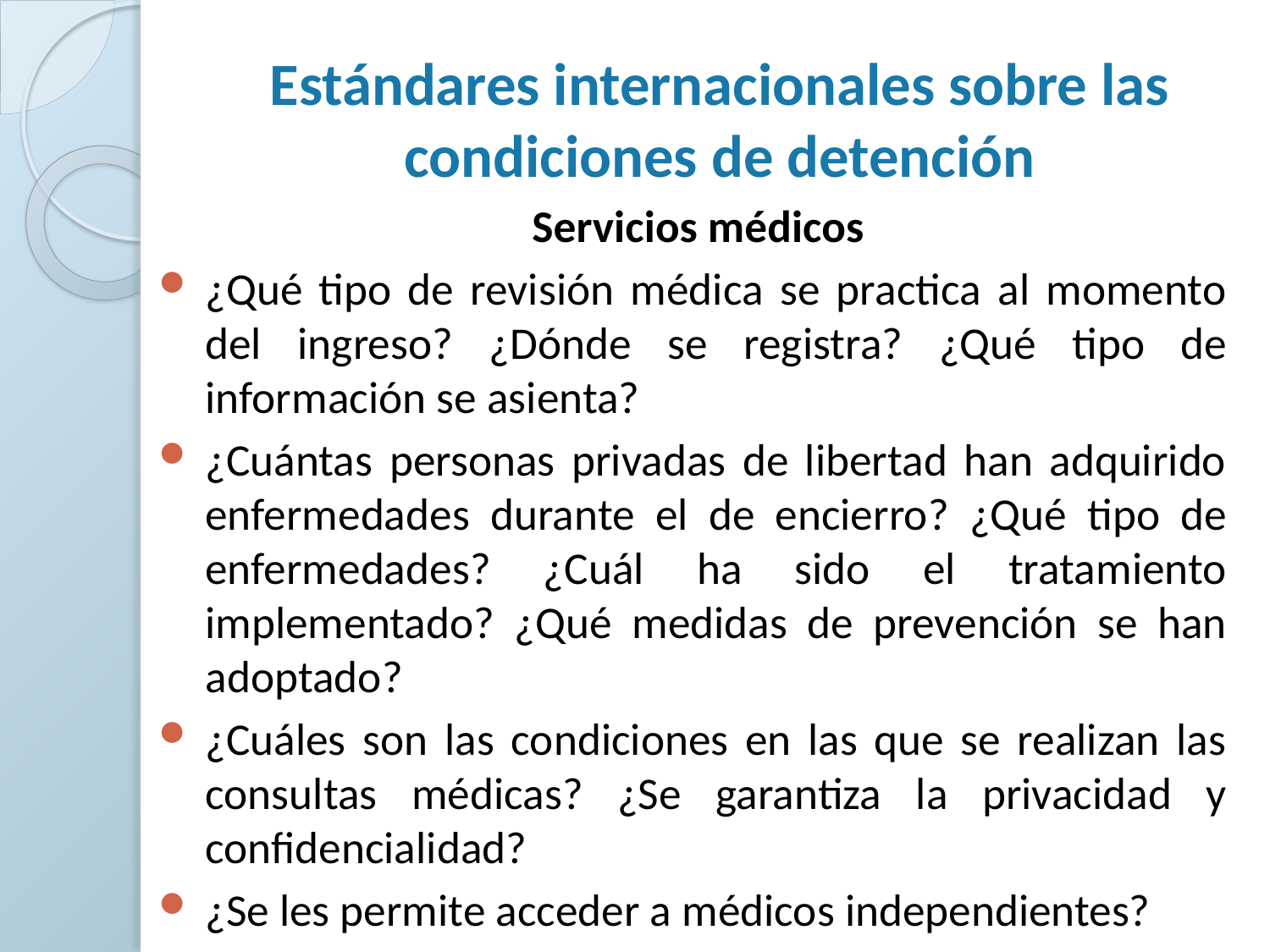

# Estándares internacionales sobre las condiciones de detención

Servicios médicos
¿Qué tipo de revisión médica se practica al momento del ingreso? ¿Dónde se registra? ¿Qué tipo de información se asienta?
¿Cuántas personas privadas de libertad han adquirido enfermedades durante el de encierro? ¿Qué tipo de enfermedades? ¿Cuál ha sido el tratamiento implementado? ¿Qué medidas de prevención se han adoptado?
¿Cuáles son las condiciones en las que se realizan las consultas médicas? ¿Se garantiza la privacidad y confidencialidad?
¿Se les permite acceder a médicos independientes?